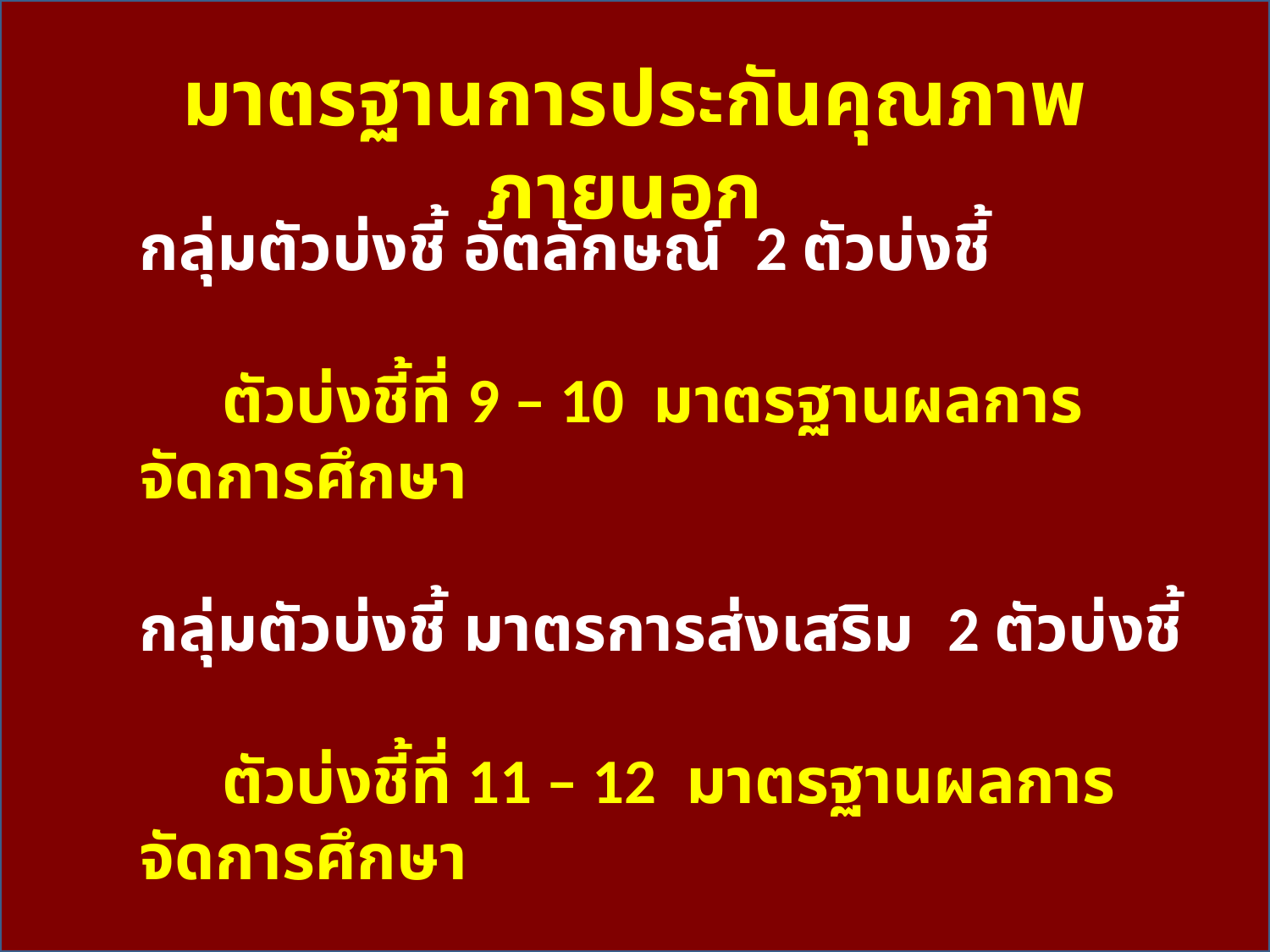

มาตรฐานการประกันคุณภาพภายนอก
กลุ่มตัวบ่งชี้ อัตลักษณ์  2 ตัวบ่งชี้
     ตัวบ่งชี้ที่ 9 – 10  มาตรฐานผลการจัดการศึกษา
กลุ่มตัวบ่งชี้ มาตรการส่งเสริม  2 ตัวบ่งชี้
     ตัวบ่งชี้ที่ 11 – 12  มาตรฐานผลการจัดการศึกษา